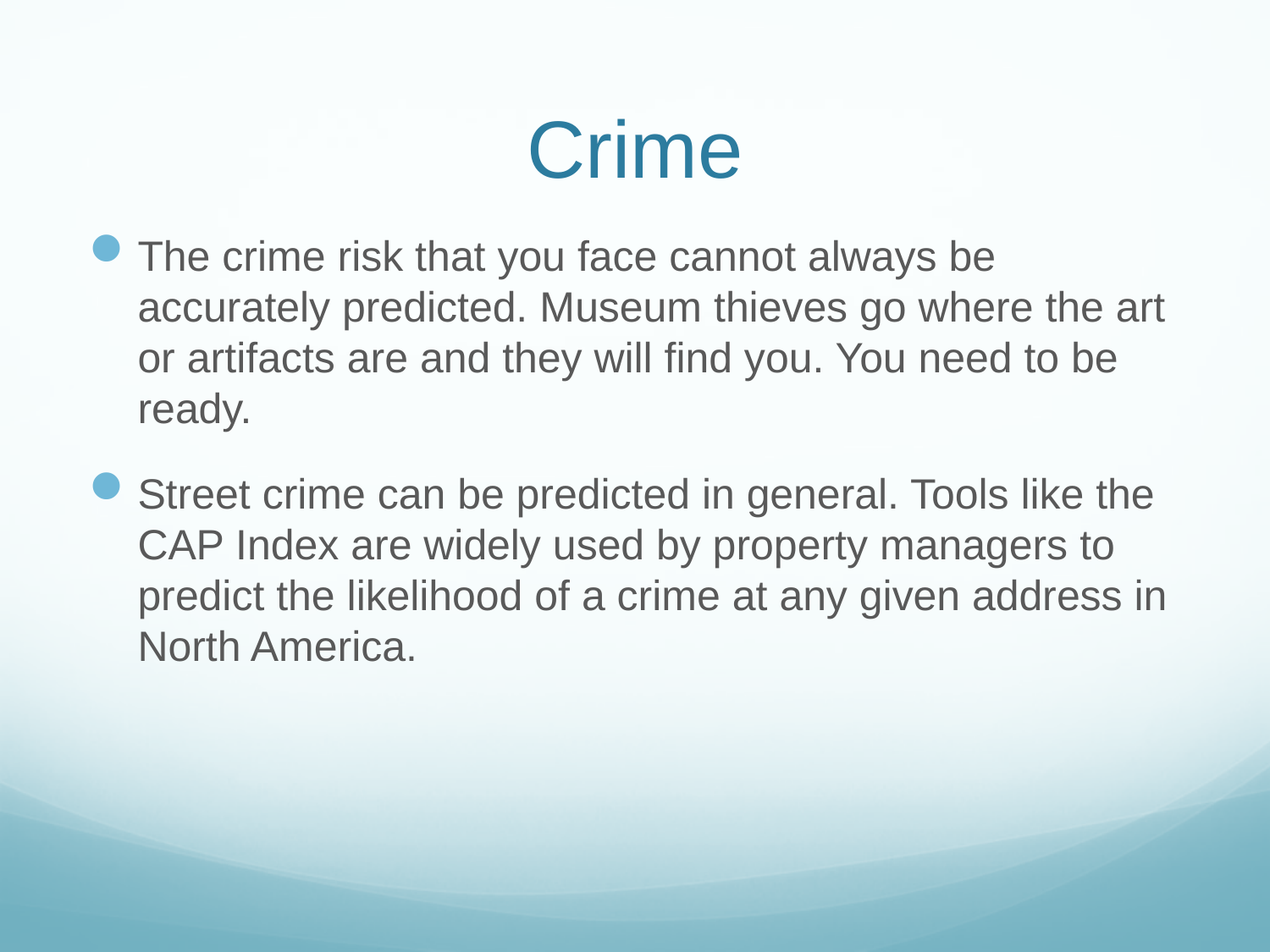

# Crime
The crime risk that you face cannot always be accurately predicted. Museum thieves go where the art or artifacts are and they will find you. You need to be ready.
Street crime can be predicted in general. Tools like the CAP Index are widely used by property managers to predict the likelihood of a crime at any given address in North America.